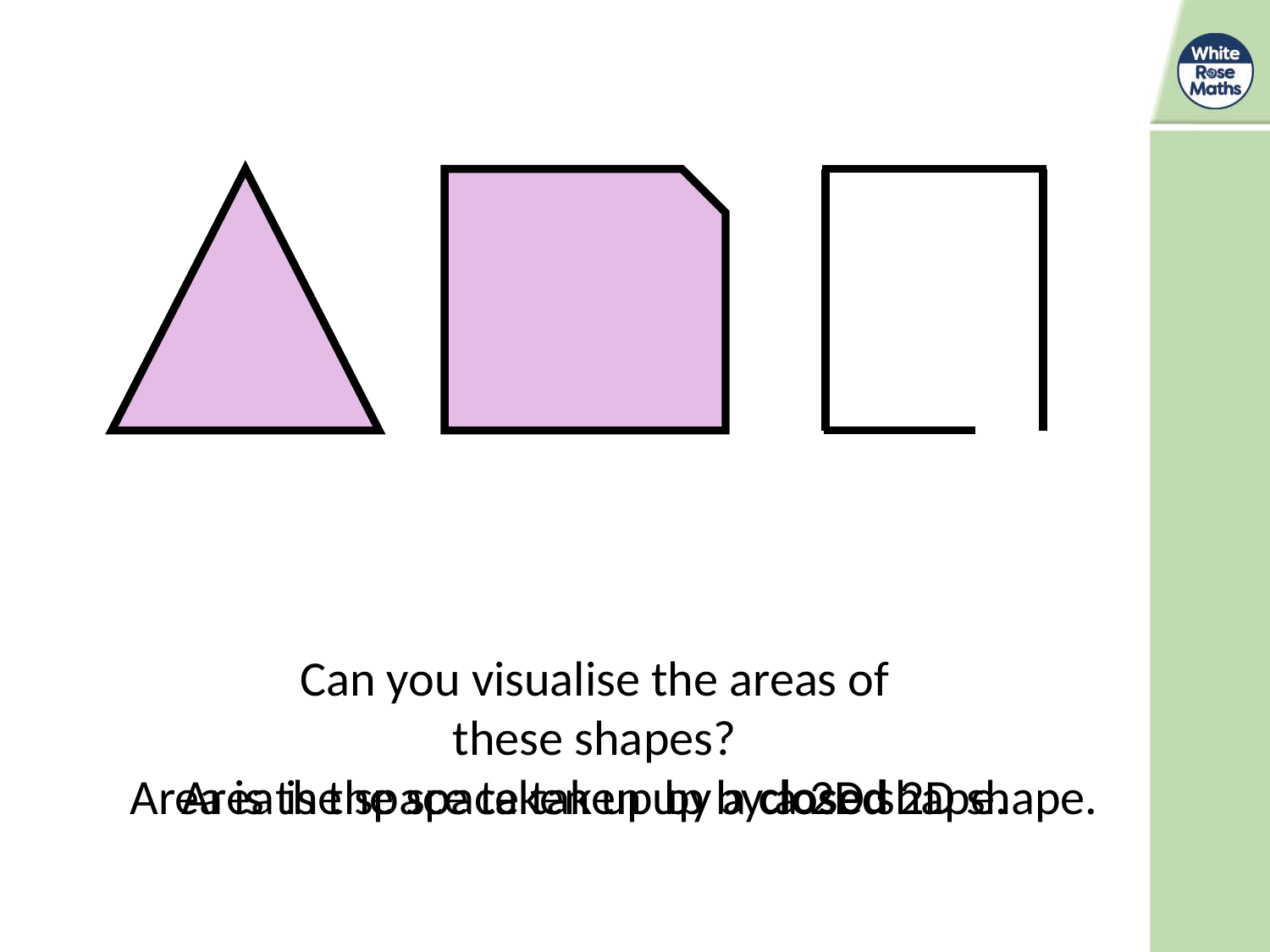

Can you visualise the areas of these shapes?
Area is the space taken up by a closed 2D shape.
Area is the space taken up by a 2D shape.